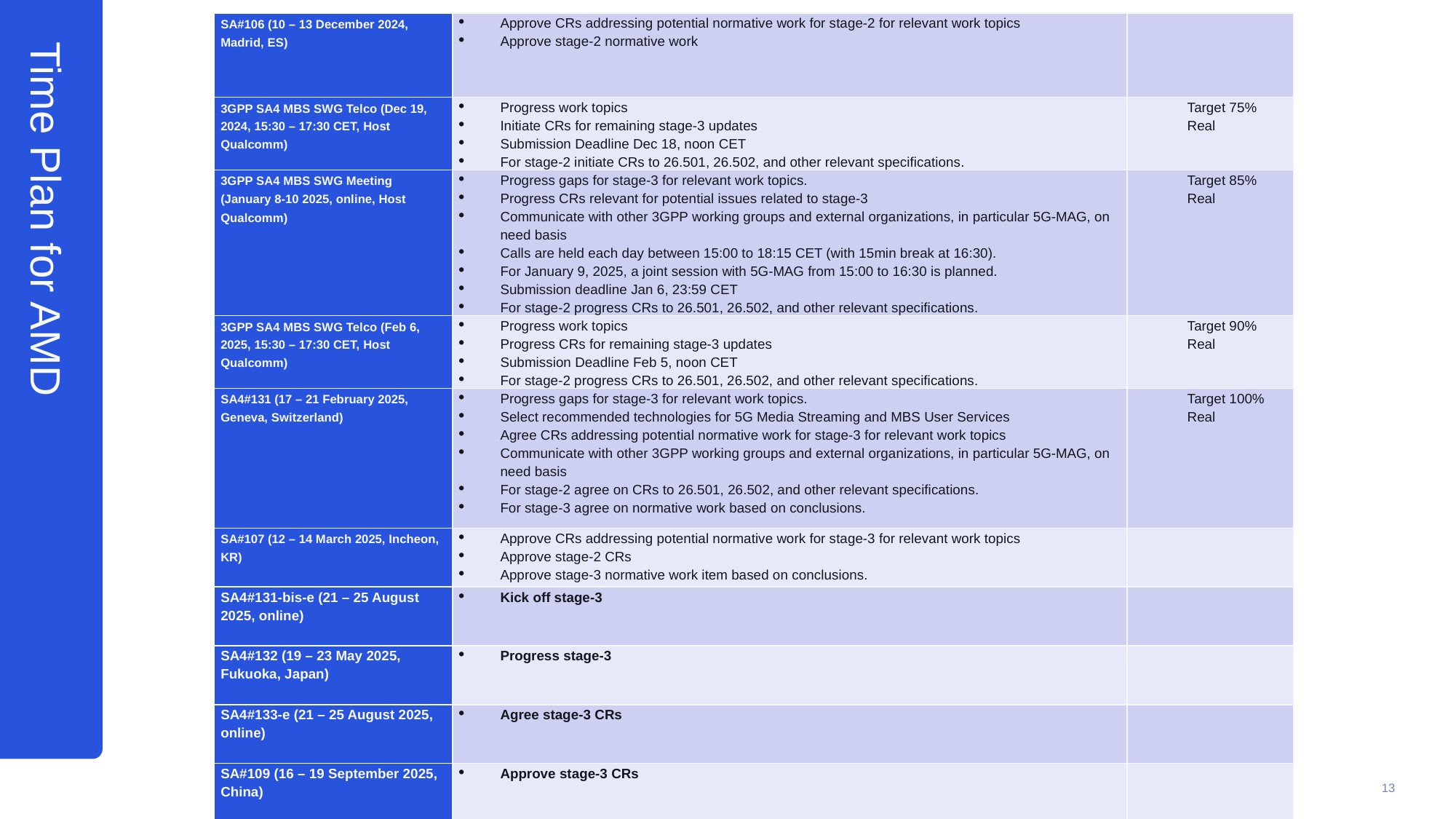

| SA#106 (10 – 13 December 2024, Madrid, ES) | Approve CRs addressing potential normative work for stage-2 for relevant work topics Approve stage-2 normative work |  |
| --- | --- | --- |
| 3GPP SA4 MBS SWG Telco (Dec 19, 2024, 15:30 – 17:30 CET, Host Qualcomm) | Progress work topics Initiate CRs for remaining stage-3 updates Submission Deadline Dec 18, noon CET For stage-2 initiate CRs to 26.501, 26.502, and other relevant specifications. | Target 75% Real |
| 3GPP SA4 MBS SWG Meeting (January 8-10 2025, online, Host Qualcomm) | Progress gaps for stage-3 for relevant work topics. Progress CRs relevant for potential issues related to stage-3 Communicate with other 3GPP working groups and external organizations, in particular 5G-MAG, on need basis Calls are held each day between 15:00 to 18:15 CET (with 15min break at 16:30). For January 9, 2025, a joint session with 5G-MAG from 15:00 to 16:30 is planned. Submission deadline Jan 6, 23:59 CET For stage-2 progress CRs to 26.501, 26.502, and other relevant specifications. | Target 85% Real |
| 3GPP SA4 MBS SWG Telco (Feb 6, 2025, 15:30 – 17:30 CET, Host Qualcomm) | Progress work topics Progress CRs for remaining stage-3 updates Submission Deadline Feb 5, noon CET For stage-2 progress CRs to 26.501, 26.502, and other relevant specifications. | Target 90% Real |
| SA4#131 (17 – 21 February 2025, Geneva, Switzerland) | Progress gaps for stage-3 for relevant work topics. Select recommended technologies for 5G Media Streaming and MBS User Services Agree CRs addressing potential normative work for stage-3 for relevant work topics Communicate with other 3GPP working groups and external organizations, in particular 5G-MAG, on need basis For stage-2 agree on CRs to 26.501, 26.502, and other relevant specifications. For stage-3 agree on normative work based on conclusions. | Target 100% Real |
| SA#107 (12 – 14 March 2025, Incheon, KR) | Approve CRs addressing potential normative work for stage-3 for relevant work topics Approve stage-2 CRs Approve stage-3 normative work item based on conclusions. |  |
| SA4#131-bis-e (21 – 25 August 2025, online) | Kick off stage-3 |  |
| SA4#132 (19 – 23 May 2025, Fukuoka, Japan) | Progress stage-3 |  |
| SA4#133-e (21 – 25 August 2025, online) | Agree stage-3 CRs |  |
| SA#109 (16 – 19 September 2025, China) | Approve stage-3 CRs |  |
# Time Plan for AMD